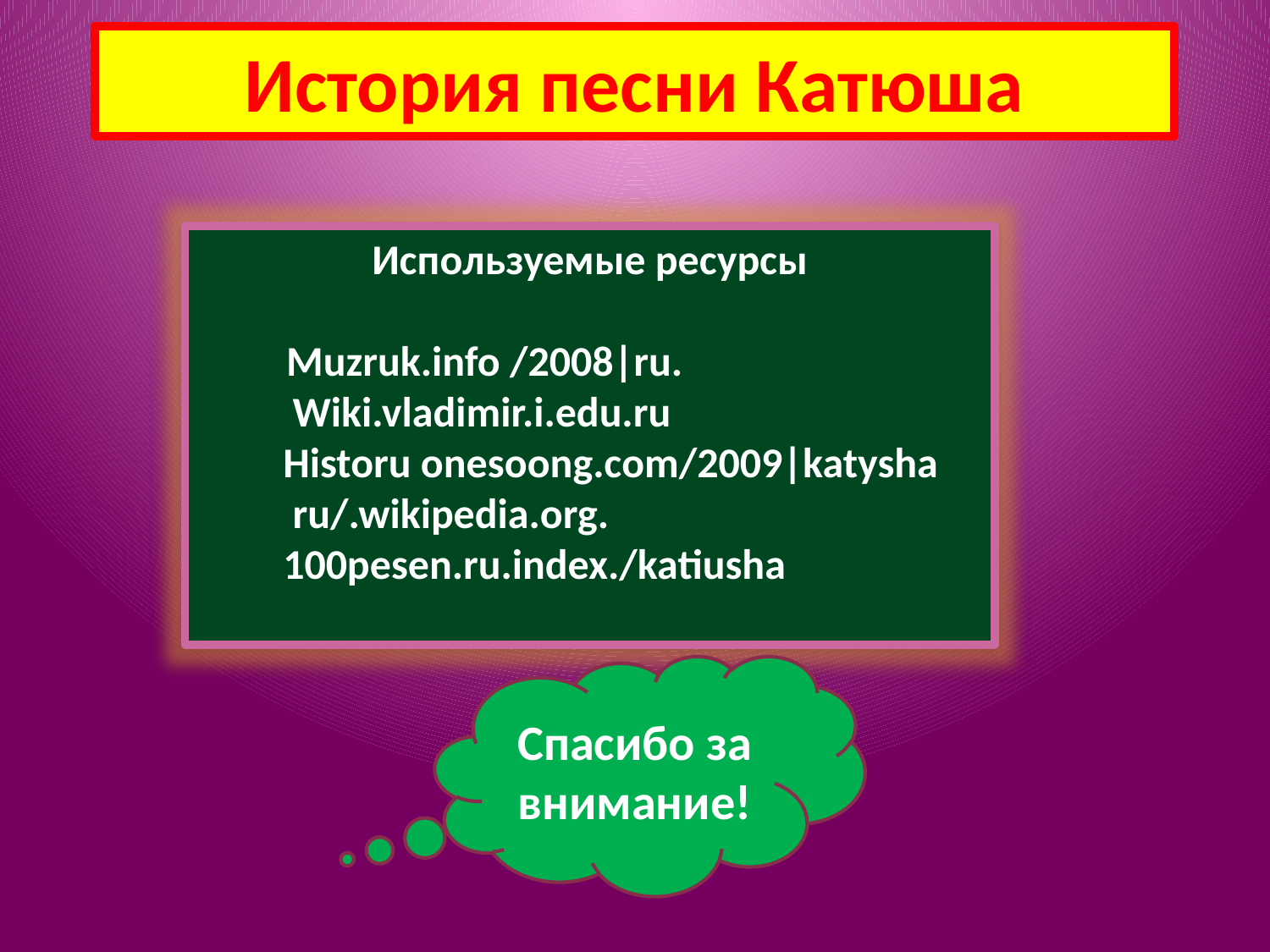

# История песни Катюша
Используемые ресурсы

              Muzruk.info /2008|ru.
          Wiki.vladimir.i.edu.ru
         Historu onesoong.com/2009|katysha
          ru/.wikipedia.org.
         100pesen.ru.index./katiusha

Спасибо за внимание!